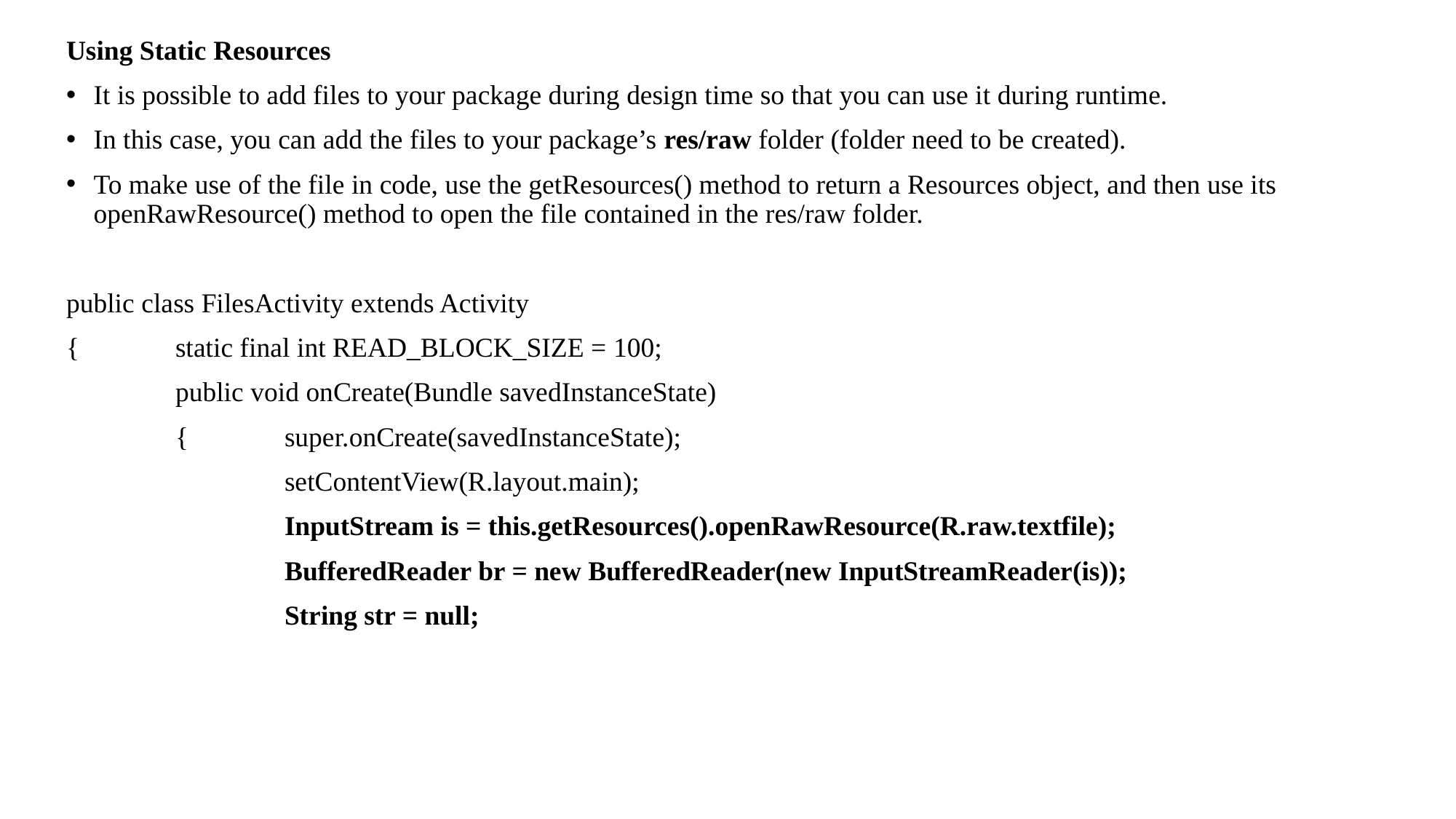

Using Static Resources
It is possible to add files to your package during design time so that you can use it during runtime.
In this case, you can add the files to your package’s res/raw folder (folder need to be created).
To make use of the file in code, use the getResources() method to return a Resources object, and then use its openRawResource() method to open the file contained in the res/raw folder.

public class FilesActivity extends Activity
{	static final int READ_BLOCK_SIZE = 100;
	public void onCreate(Bundle savedInstanceState)
	{	super.onCreate(savedInstanceState);
		setContentView(R.layout.main);
		InputStream is = this.getResources().openRawResource(R.raw.textfile);
		BufferedReader br = new BufferedReader(new InputStreamReader(is));
		String str = null;